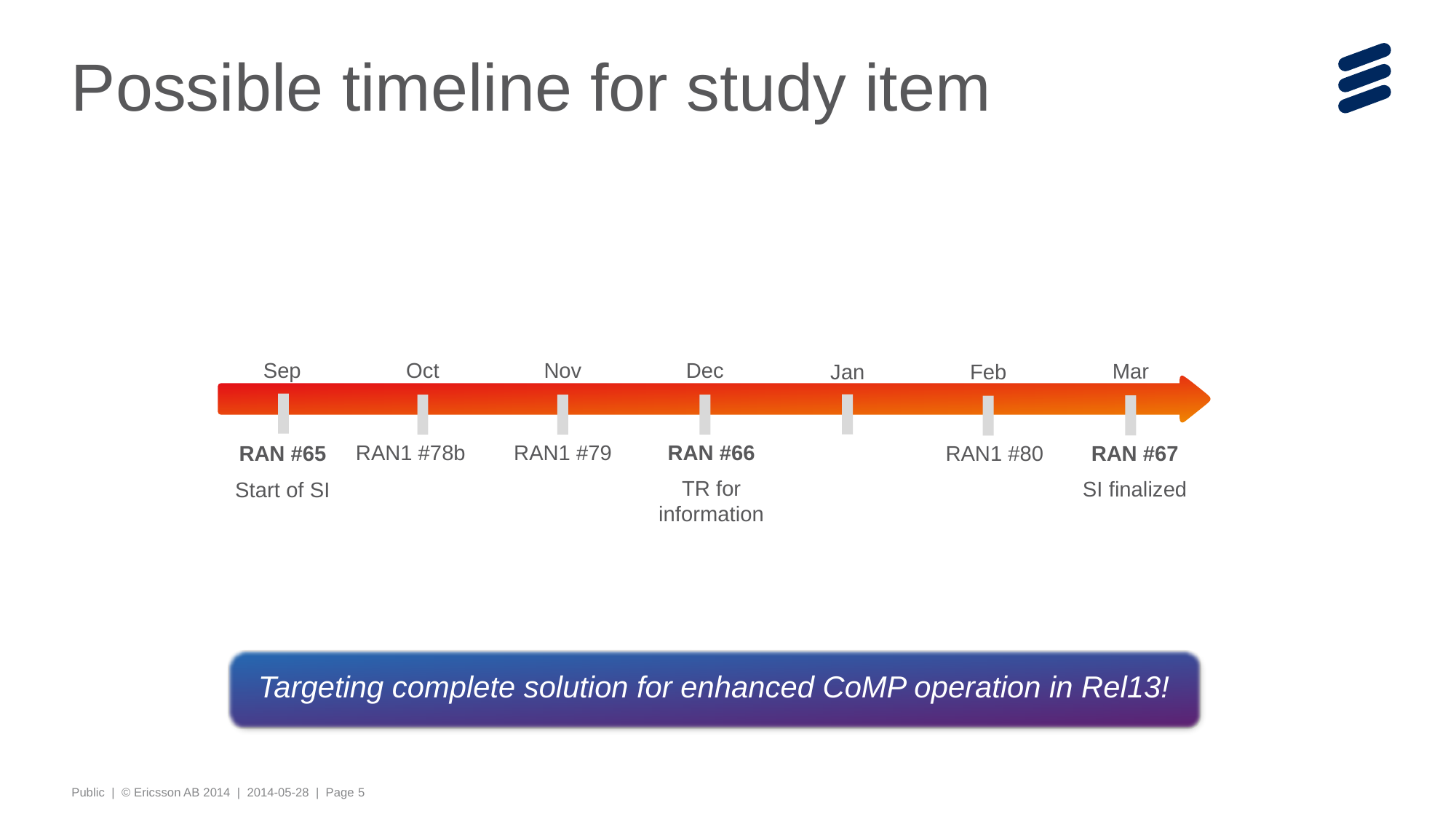

# Possible timeline for study item
Nov
Sep
Oct
Dec
Mar
Feb
Jan

RAN1 #79
RAN #66
TR for information
RAN1 #78b
RAN #67
SI finalized
RAN #65
Start of SI
RAN1 #80

Targeting complete solution for enhanced CoMP operation in Rel13!